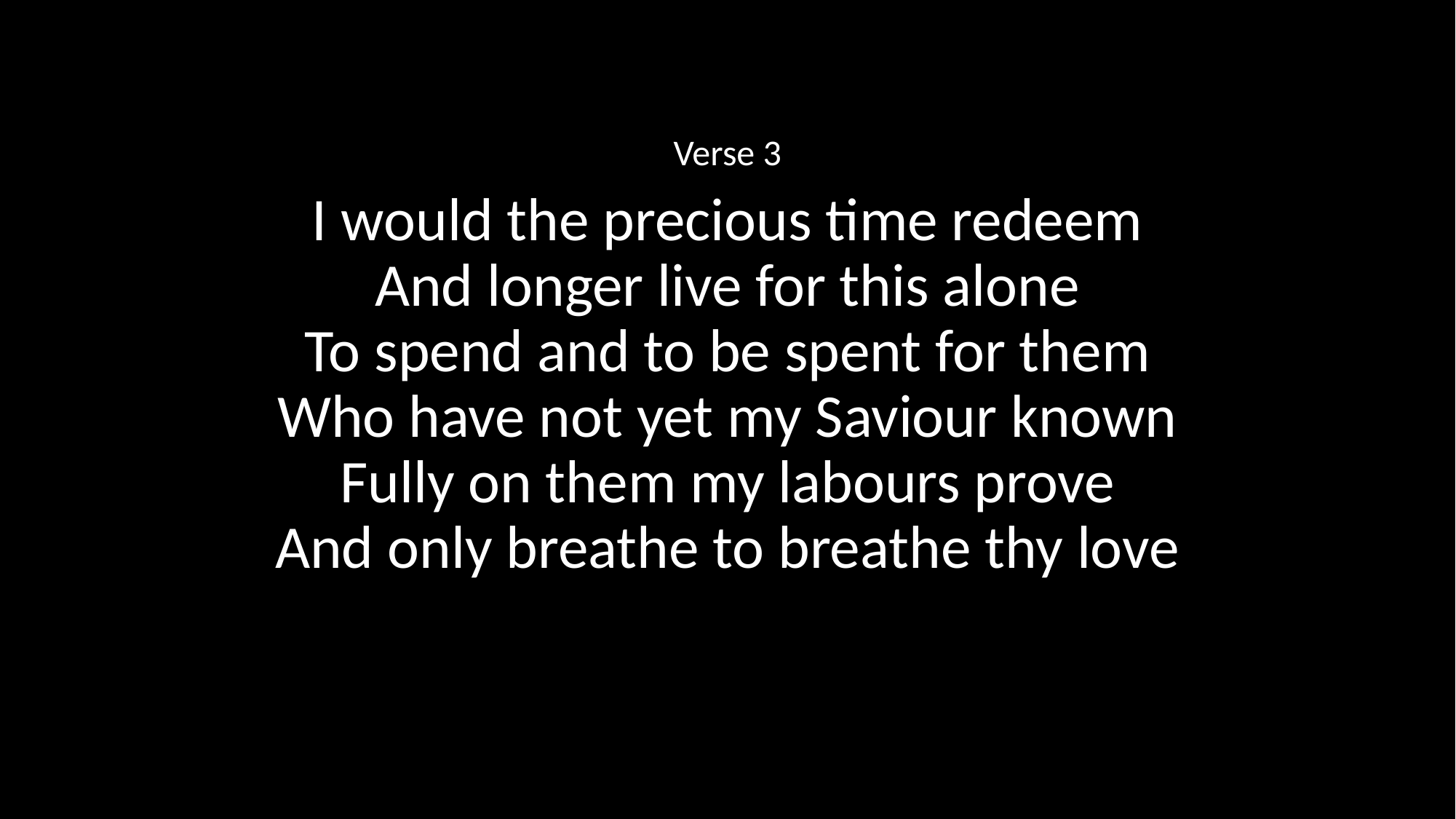

Verse 3
I would the precious time redeem
And longer live for this alone
To spend and to be spent for them
Who have not yet my Saviour known
Fully on them my labours prove
And only breathe to breathe thy love